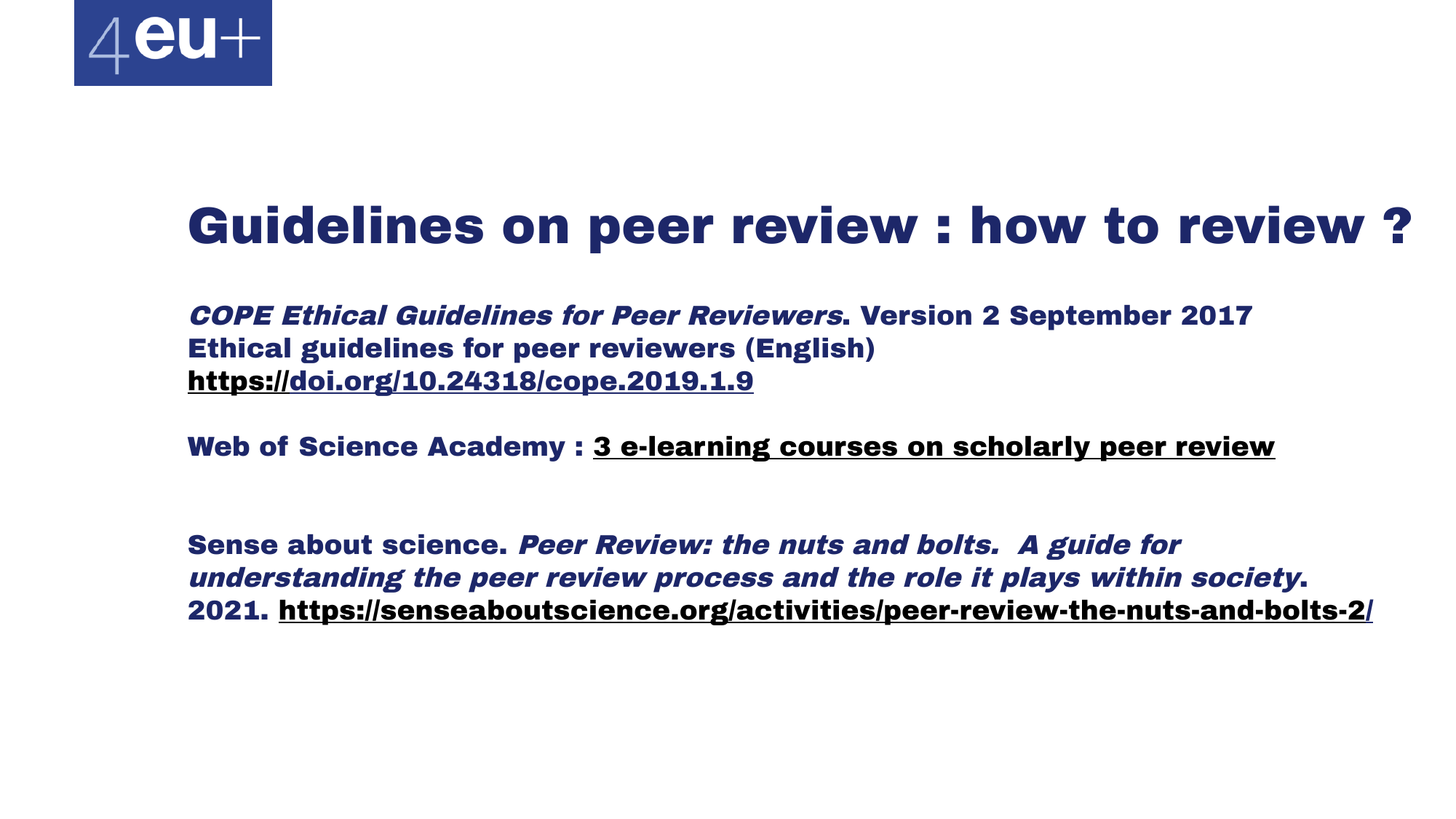

# Guidelines on peer review : how to review ?
COPE Ethical Guidelines for Peer Reviewers. Version 2 September 2017
Ethical guidelines for peer reviewers (English)
https://doi.org/10.24318/cope.2019.1.9

Web of Science Academy : 3 e-learning courses on scholarly peer review

Sense about science. Peer Review: the nuts and bolts.  A guide for understanding the peer review process and the role it plays within society. 2021. https://senseaboutscience.org/activities/peer-review-the-nuts-and-bolts-2/